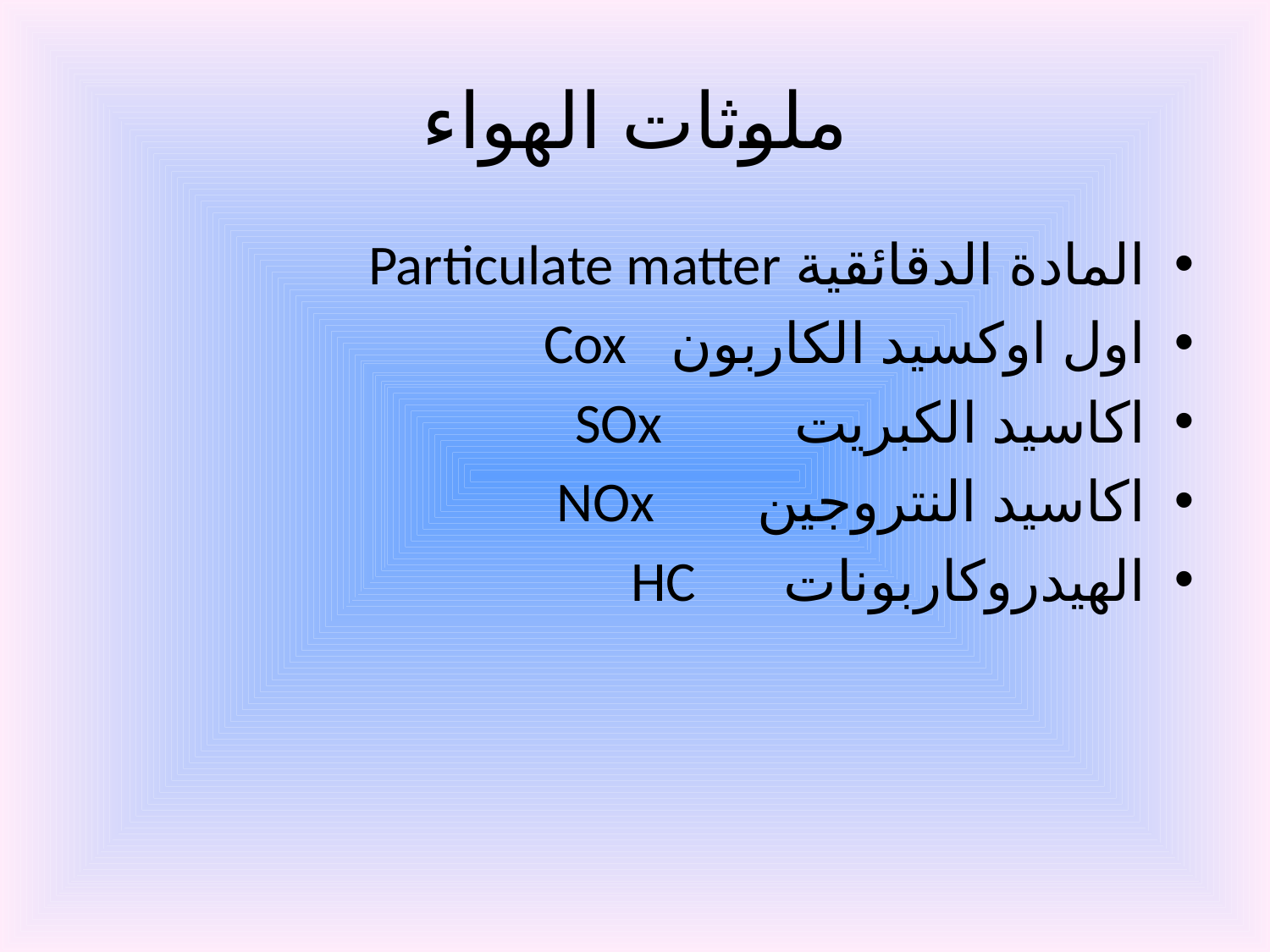

# ملوثات الهواء
المادة الدقائقية Particulate matter
اول اوكسيد الكاربون   Cox
اكاسيد الكبريت         SOx
اكاسيد النتروجين       NOx
الهيدروكاربونات      HC